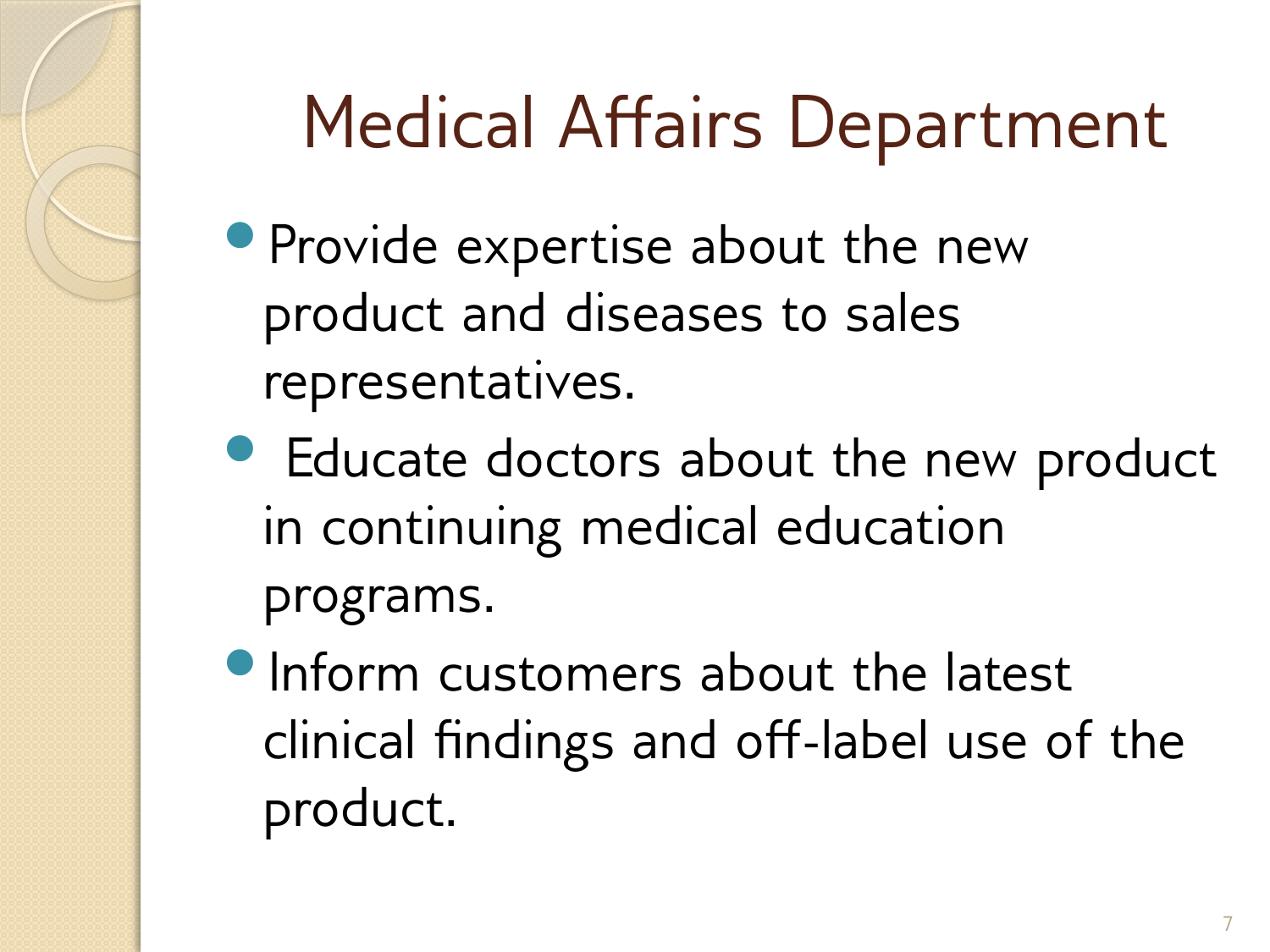

# Medical Affairs Department
Provide expertise about the new product and diseases to sales representatives.
 Educate doctors about the new product in continuing medical education programs.
Inform customers about the latest clinical findings and off-label use of the product.

7